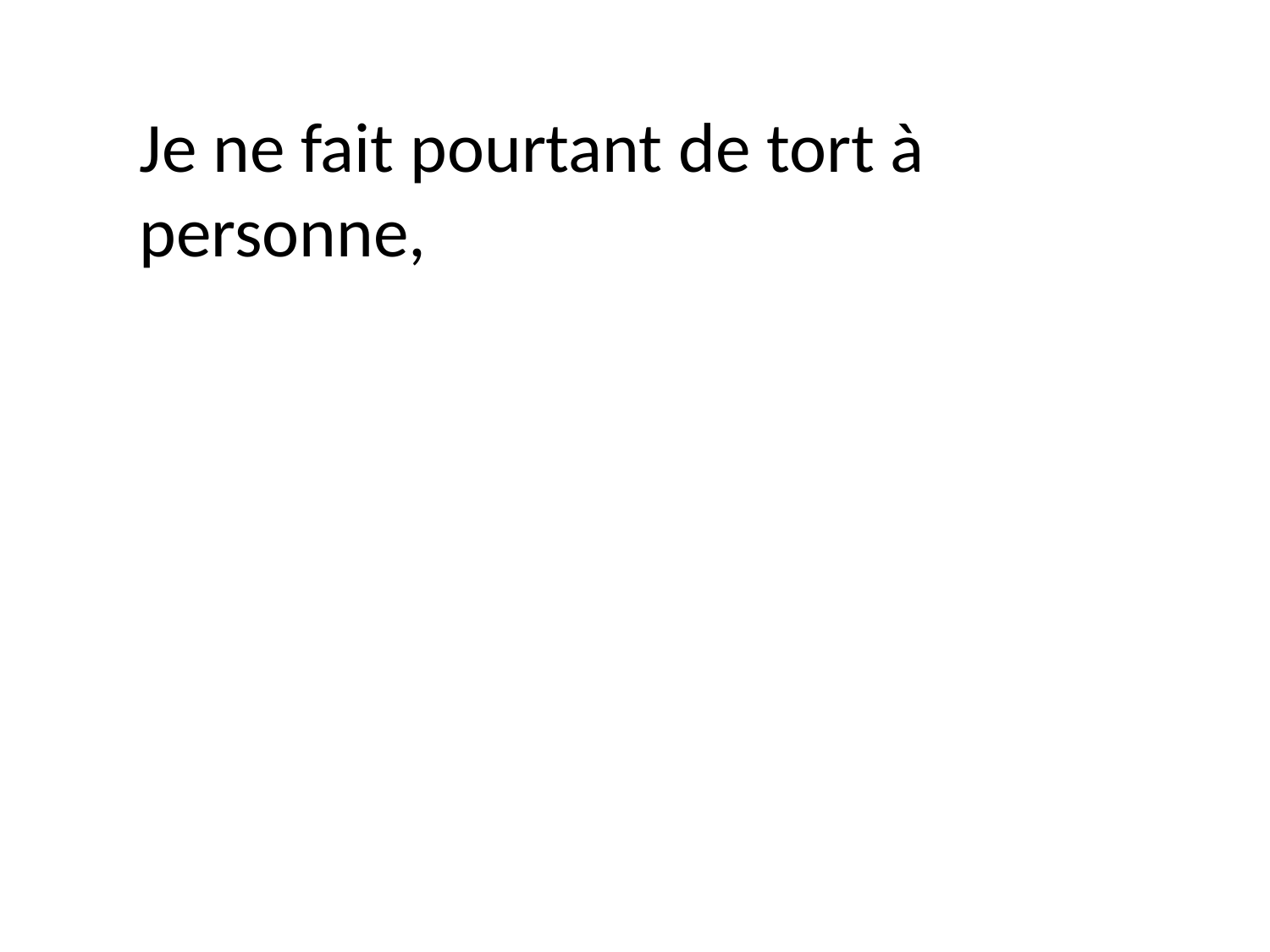

Je ne fait pourtant de tort à personne,